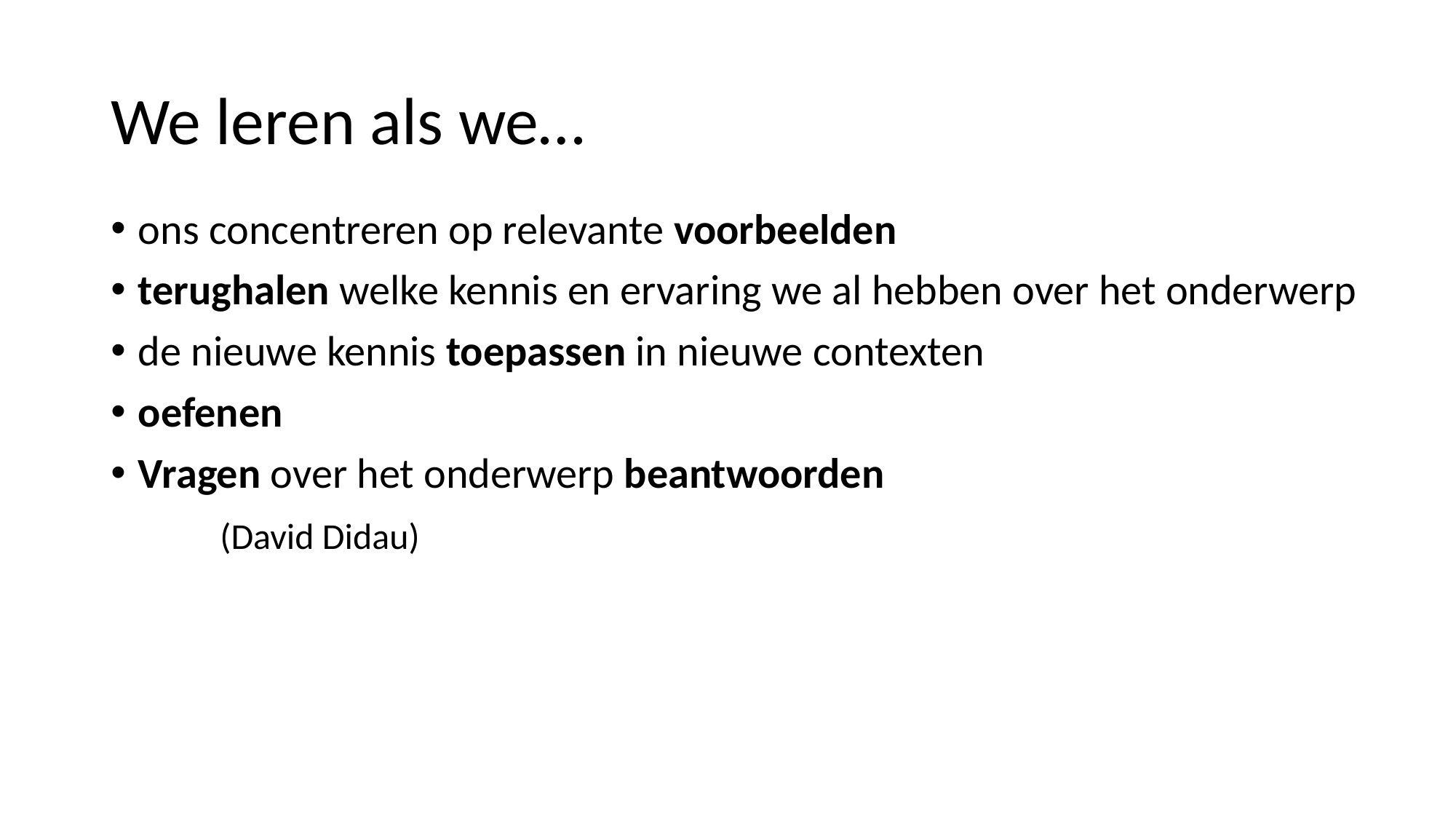

# We leren als we…
ons concentreren op relevante voorbeelden
terughalen welke kennis en ervaring we al hebben over het onderwerp
de nieuwe kennis toepassen in nieuwe contexten
oefenen
Vragen over het onderwerp beantwoorden
	(David Didau)